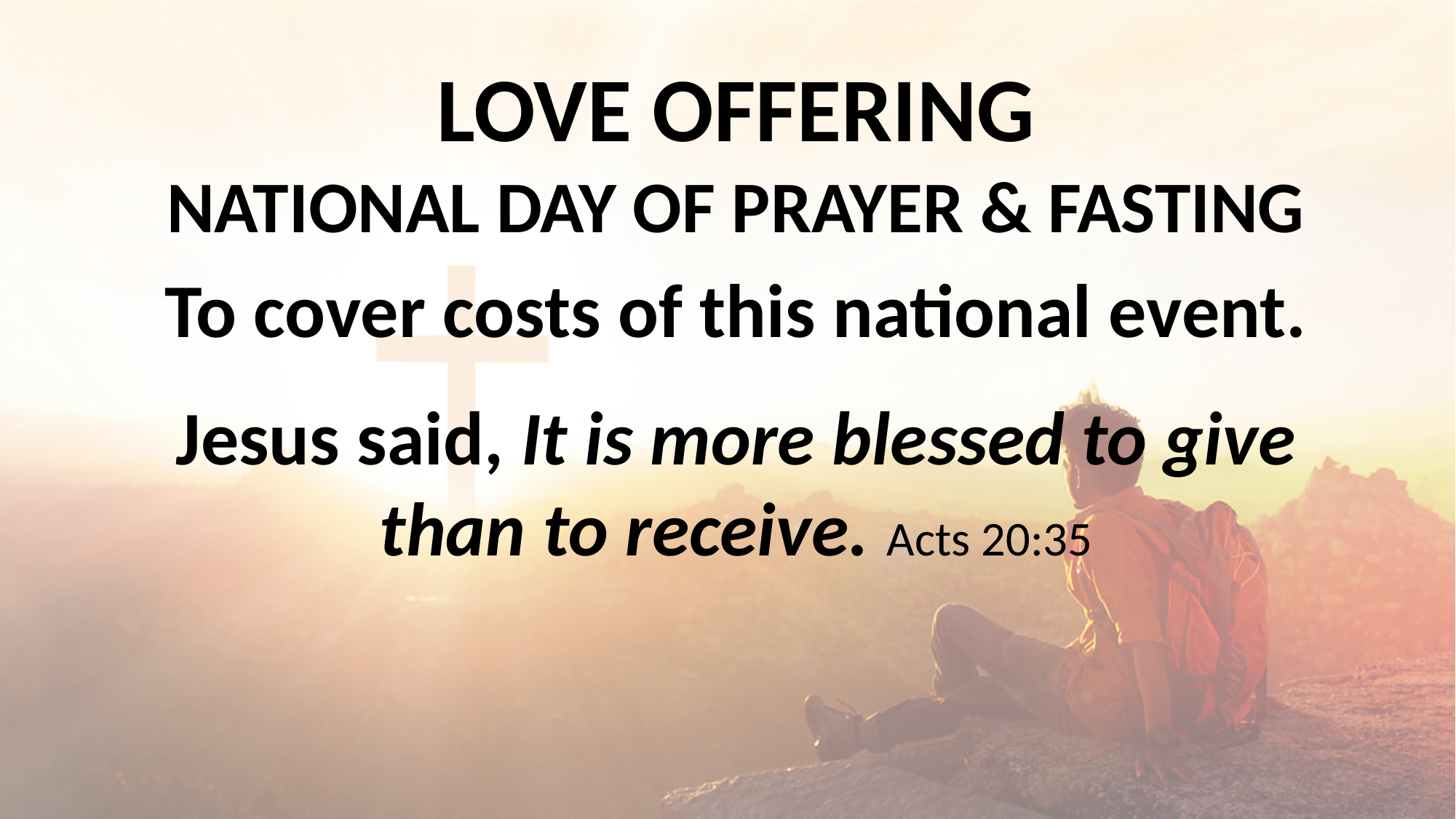

LOVE OFFERING
NATIONAL DAY OF PRAYER & FASTING

To cover costs of this national event.

Jesus said, It is more blessed to give than to receive. Acts 20:35